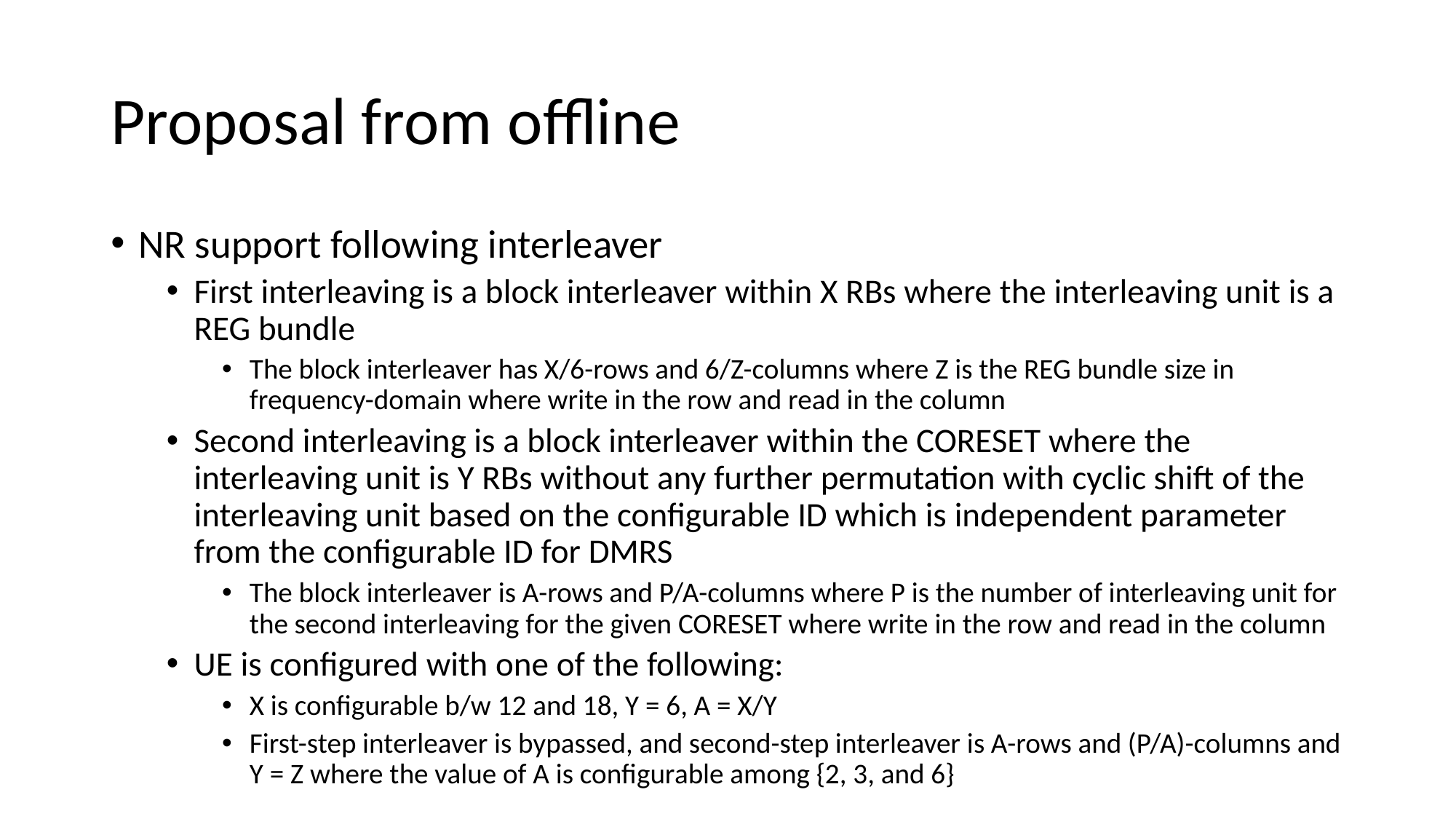

# Proposal from offline
NR support following interleaver
First interleaving is a block interleaver within X RBs where the interleaving unit is a REG bundle
The block interleaver has X/6-rows and 6/Z-columns where Z is the REG bundle size in frequency-domain where write in the row and read in the column
Second interleaving is a block interleaver within the CORESET where the interleaving unit is Y RBs without any further permutation with cyclic shift of the interleaving unit based on the configurable ID which is independent parameter from the configurable ID for DMRS
The block interleaver is A-rows and P/A-columns where P is the number of interleaving unit for the second interleaving for the given CORESET where write in the row and read in the column
UE is configured with one of the following:
X is configurable b/w 12 and 18, Y = 6, A = X/Y
First-step interleaver is bypassed, and second-step interleaver is A-rows and (P/A)-columns and Y = Z where the value of A is configurable among {2, 3, and 6}